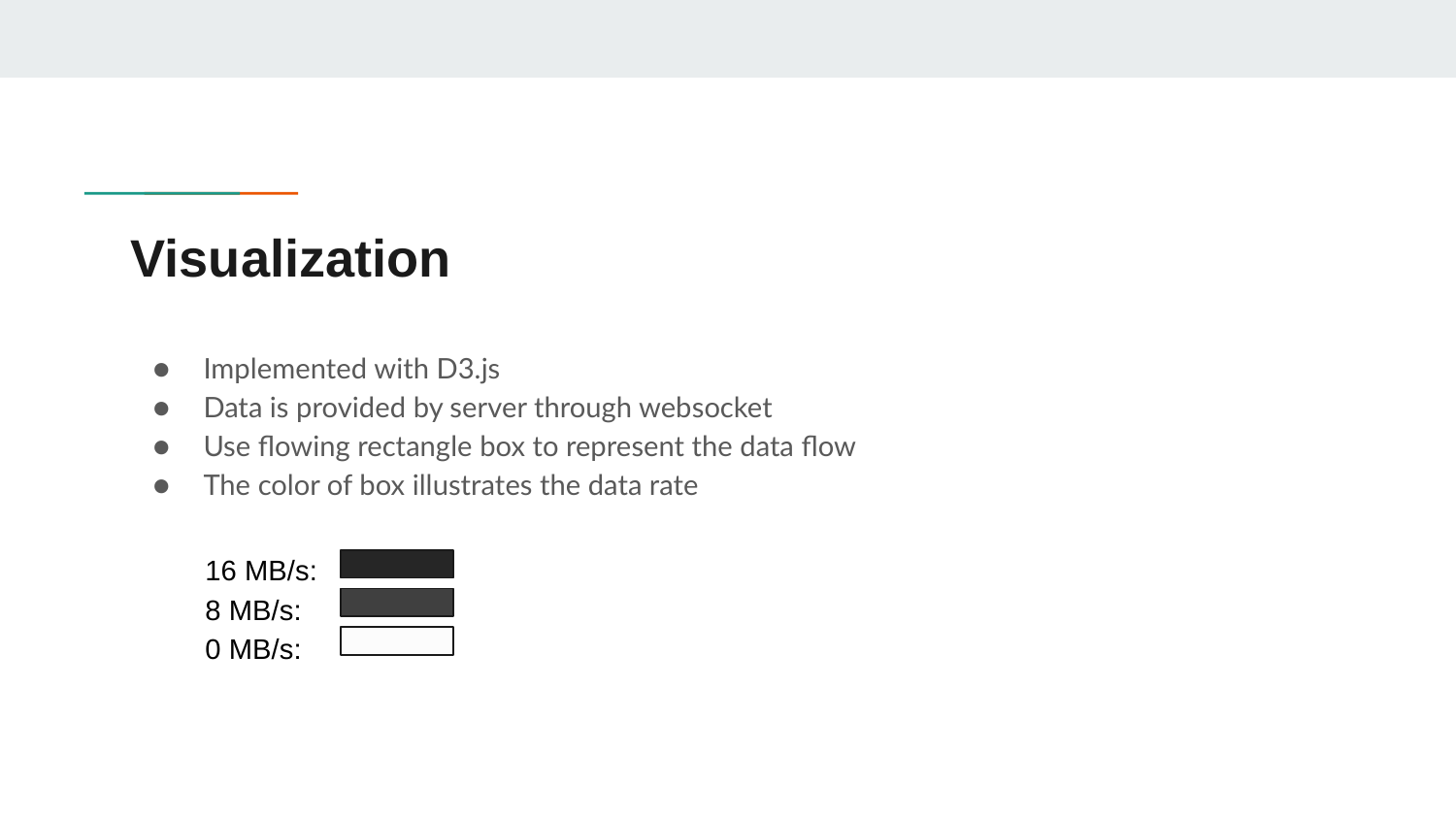

# Visualization
Implemented with D3.js
Data is provided by server through websocket
Use flowing rectangle box to represent the data flow
The color of box illustrates the data rate
16 MB/s:
8 MB/s:
0 MB/s: